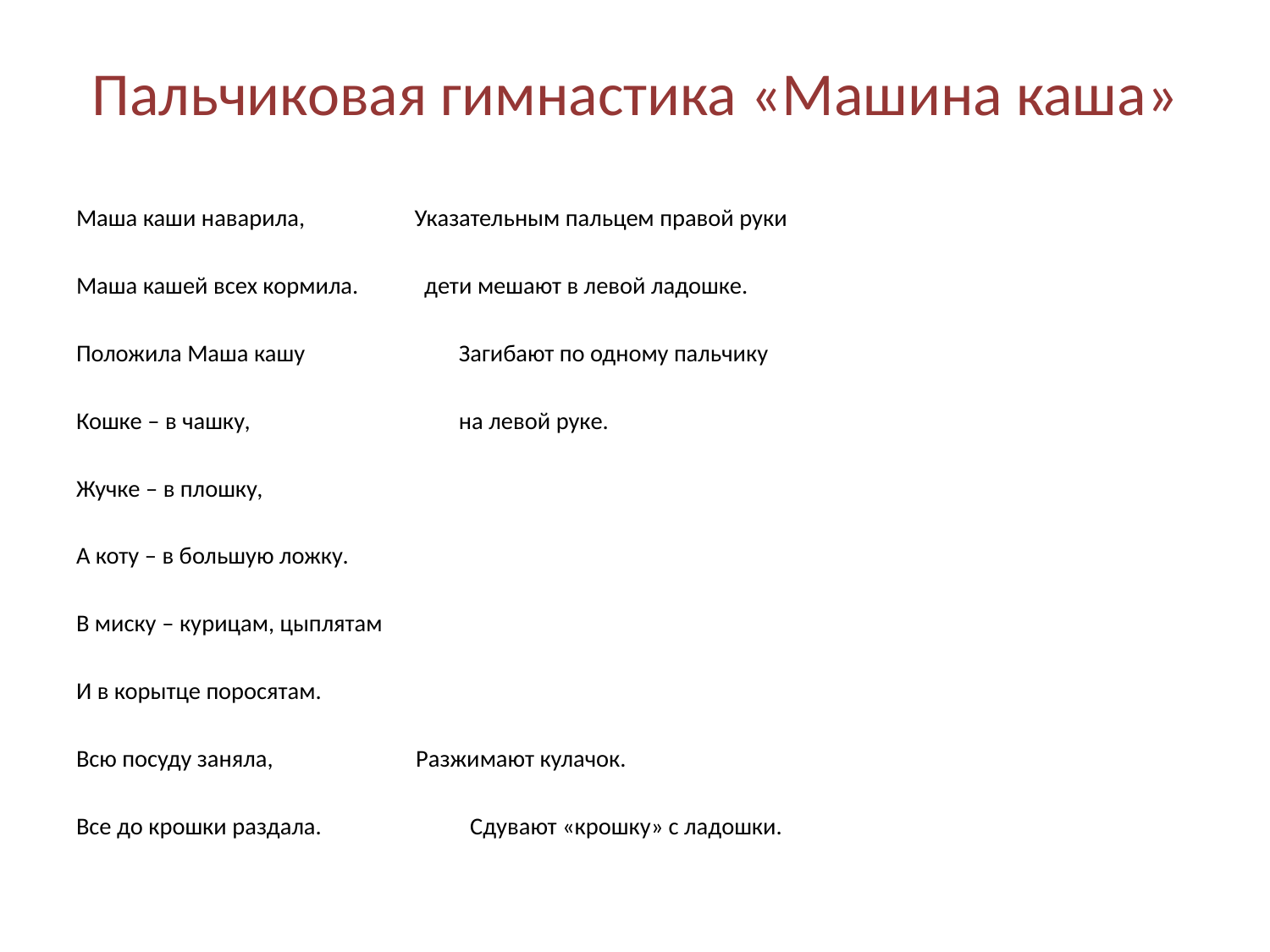

# Пальчиковая гимнастика «Машина каша»
Маша каши наварила,                    Указательным пальцем правой руки

Маша кашей всех кормила.            дети мешают в левой ладошке.

Положила Маша кашу                            Загибают по одному пальчику

Кошке – в чашку,                                      на левой руке.

Жучке – в плошку,

А коту – в большую ложку.

В миску – курицам, цыплятам

И в корытце поросятам.

Всю посуду заняла,                          Разжимают кулачок.

Все до крошки раздала.                           Сдувают «крошку» с ладошки.